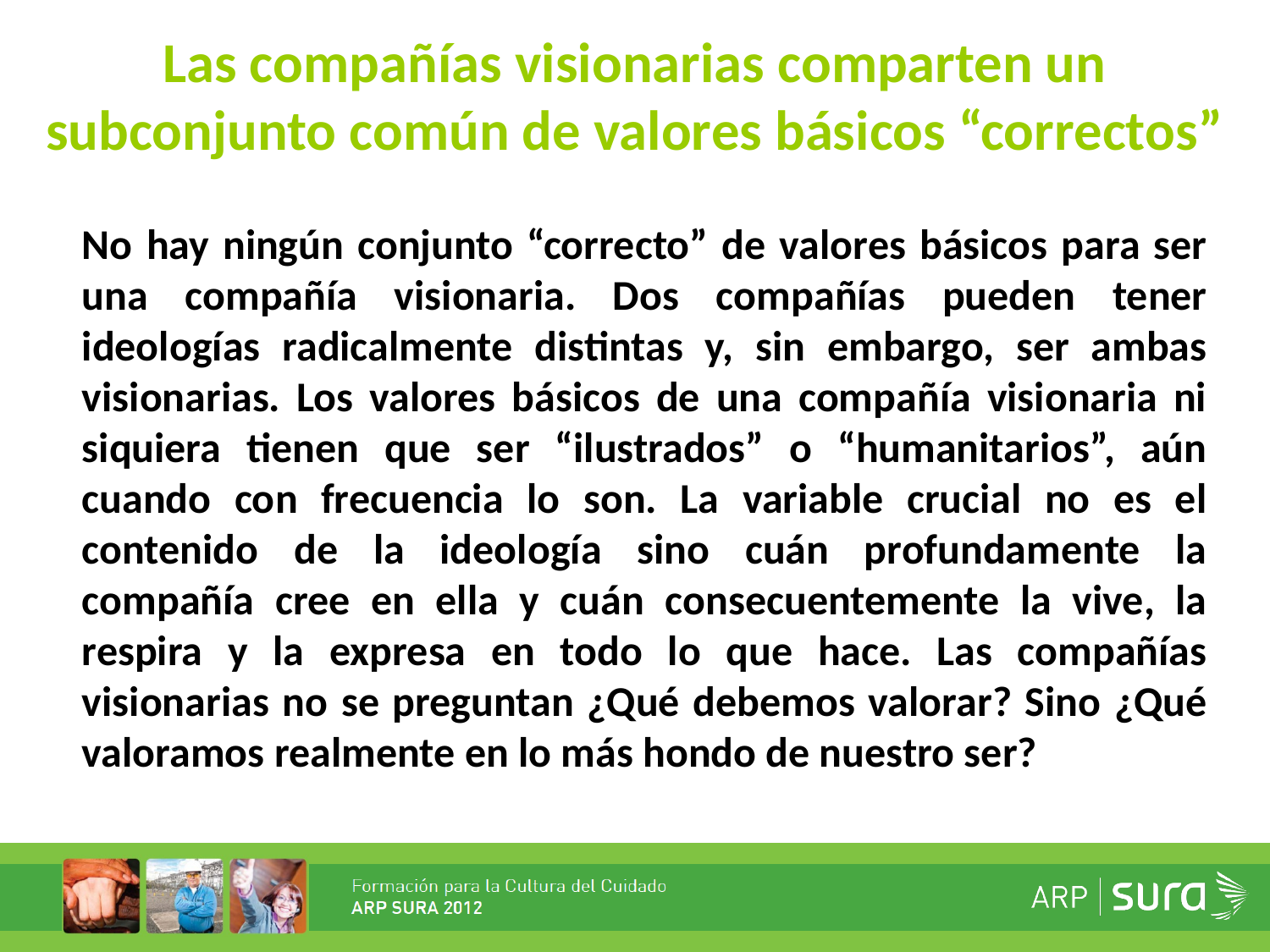

Las compañías visionarias comparten un subconjunto común de valores básicos “correctos”
No hay ningún conjunto “correcto” de valores básicos para ser una compañía visionaria. Dos compañías pueden tener ideologías radicalmente distintas y, sin embargo, ser ambas visionarias. Los valores básicos de una compañía visionaria ni siquiera tienen que ser “ilustrados” o “humanitarios”, aún cuando con frecuencia lo son. La variable crucial no es el contenido de la ideología sino cuán profundamente la compañía cree en ella y cuán consecuentemente la vive, la respira y la expresa en todo lo que hace. Las compañías visionarias no se preguntan ¿Qué debemos valorar? Sino ¿Qué valoramos realmente en lo más hondo de nuestro ser?